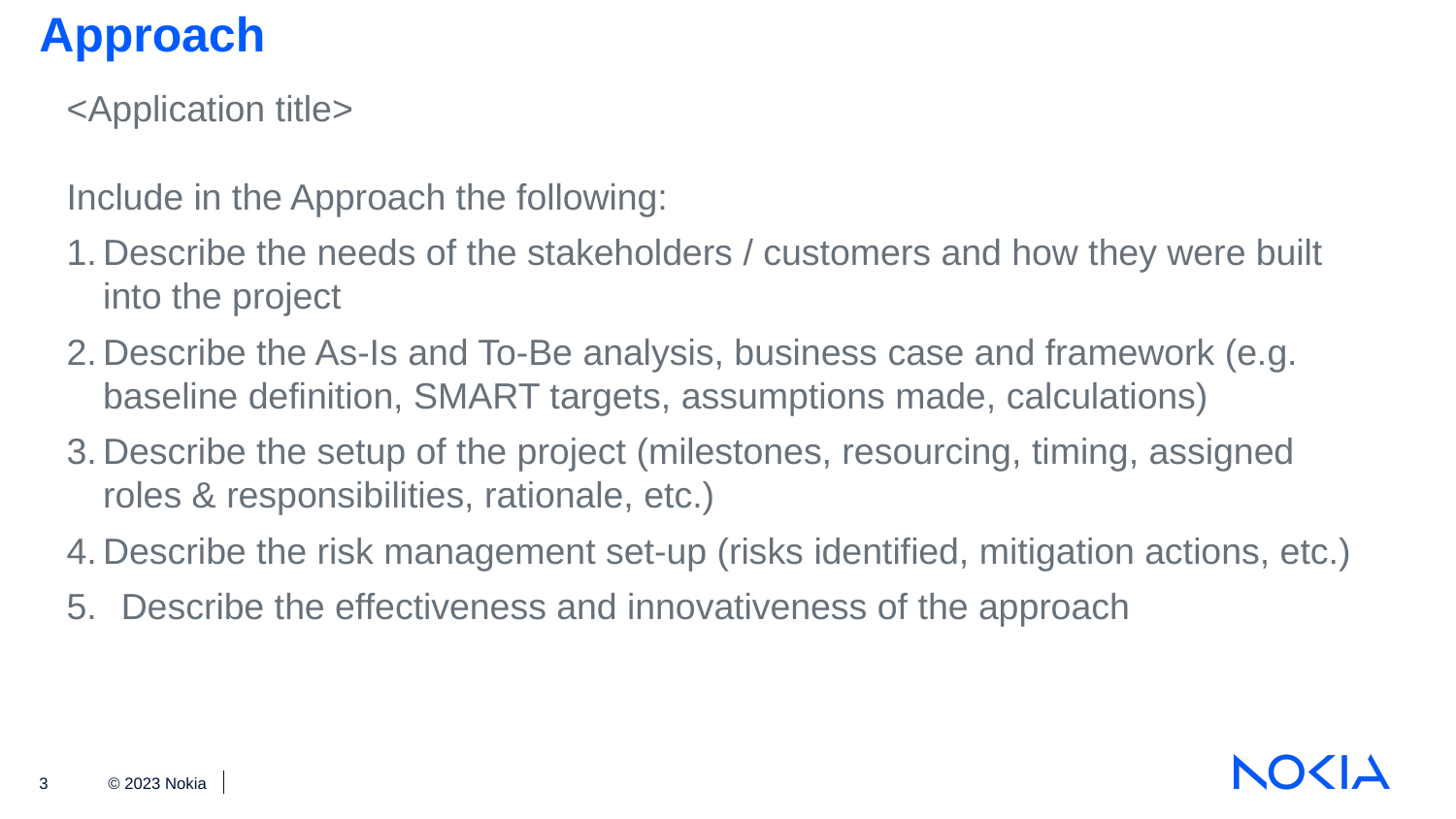

Approach

<Application title>
Include in the Approach the following:
Describe the needs of the stakeholders / customers and how they were built into the project
Describe the As-Is and To-Be analysis, business case and framework (e.g. baseline definition, SMART targets, assumptions made, calculations)
Describe the setup of the project (milestones, resourcing, timing, assigned roles & responsibilities, rationale, etc.)
Describe the risk management set-up (risks identified, mitigation actions, etc.)
Describe the effectiveness and innovativeness of the approach